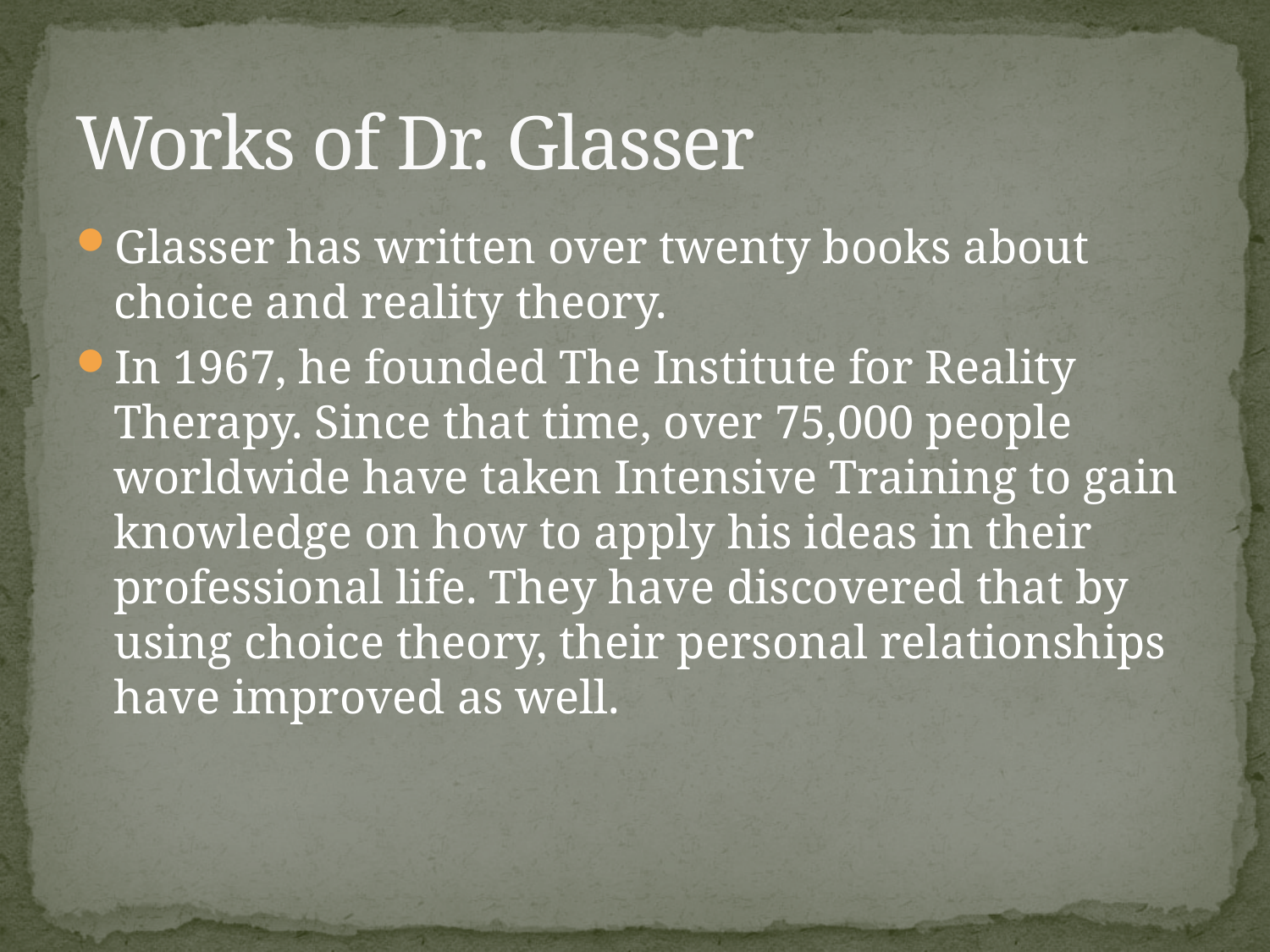

# Works of Dr. Glasser
Glasser has written over twenty books about choice and reality theory.
In 1967, he founded The Institute for Reality Therapy. Since that time, over 75,000 people worldwide have taken Intensive Training to gain knowledge on how to apply his ideas in their professional life. They have discovered that by using choice theory, their personal relationships have improved as well.